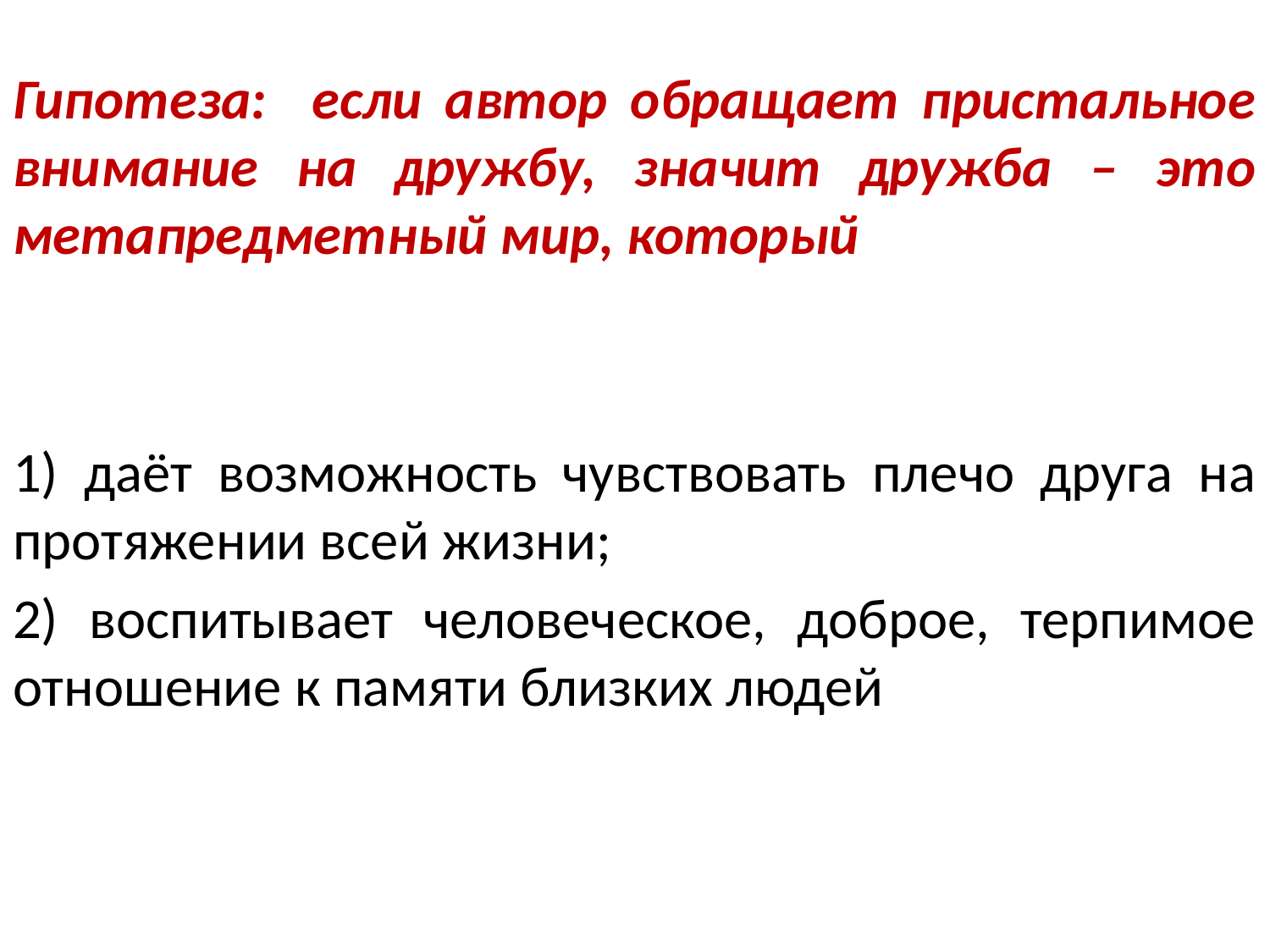

#
Гипотеза:  если автор обращает пристальное внимание на дружбу, значит дружба – это метапредметный мир, который

1) даёт возможность чувствовать плечо друга на протяжении всей жизни;
2) воспитывает человеческое, доброе, терпимое отношение к памяти близких людей